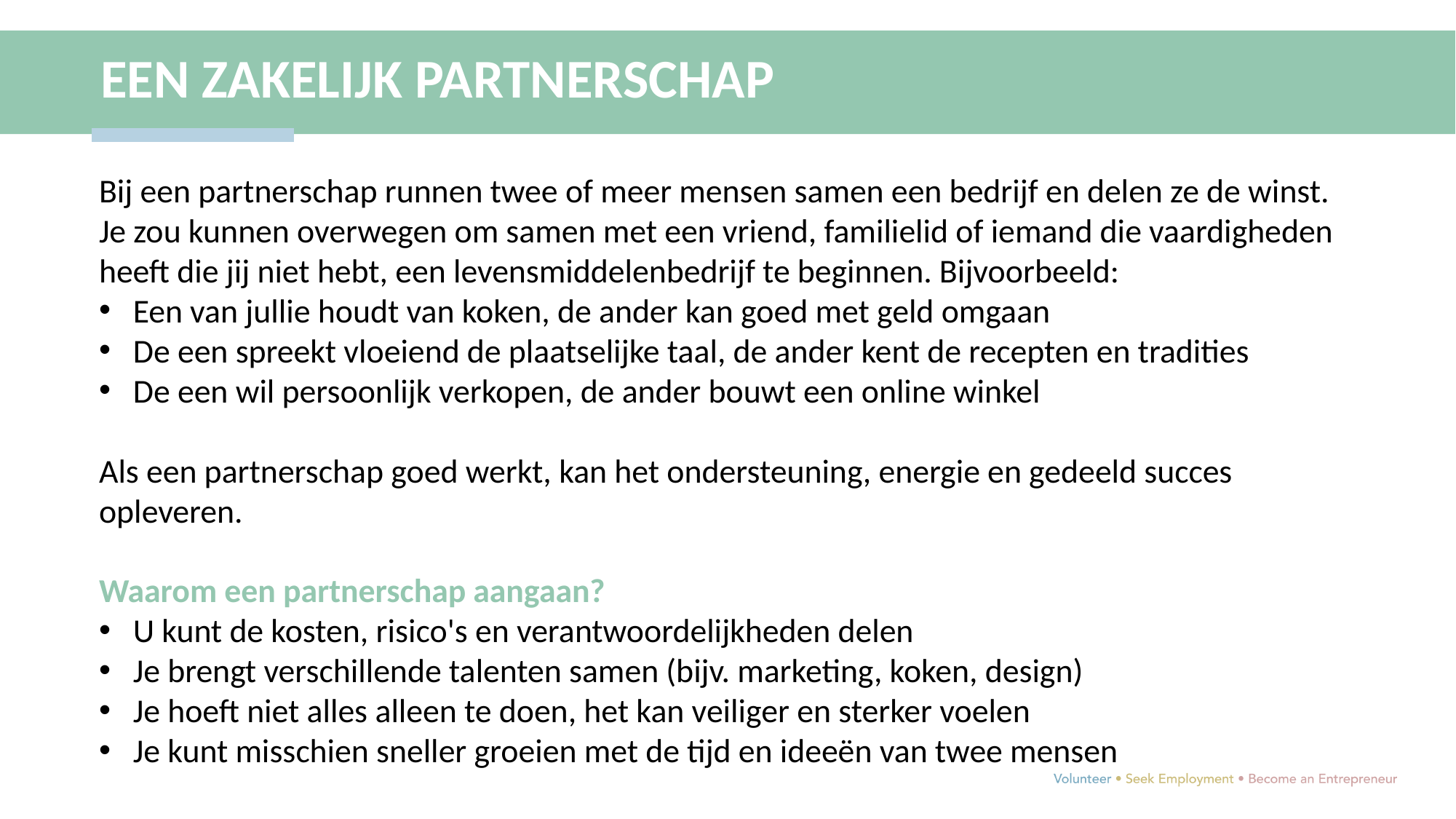

EEN ZAKELIJK PARTNERSCHAP
Bij een partnerschap runnen twee of meer mensen samen een bedrijf en delen ze de winst. Je zou kunnen overwegen om samen met een vriend, familielid of iemand die vaardigheden heeft die jij niet hebt, een levensmiddelenbedrijf te beginnen. Bijvoorbeeld:
Een van jullie houdt van koken, de ander kan goed met geld omgaan
De een spreekt vloeiend de plaatselijke taal, de ander kent de recepten en tradities
De een wil persoonlijk verkopen, de ander bouwt een online winkel

Als een partnerschap goed werkt, kan het ondersteuning, energie en gedeeld succes opleveren.

Waarom een partnerschap aangaan?
U kunt de kosten, risico's en verantwoordelijkheden delen
Je brengt verschillende talenten samen (bijv. marketing, koken, design)
Je hoeft niet alles alleen te doen, het kan veiliger en sterker voelen
Je kunt misschien sneller groeien met de tijd en ideeën van twee mensen